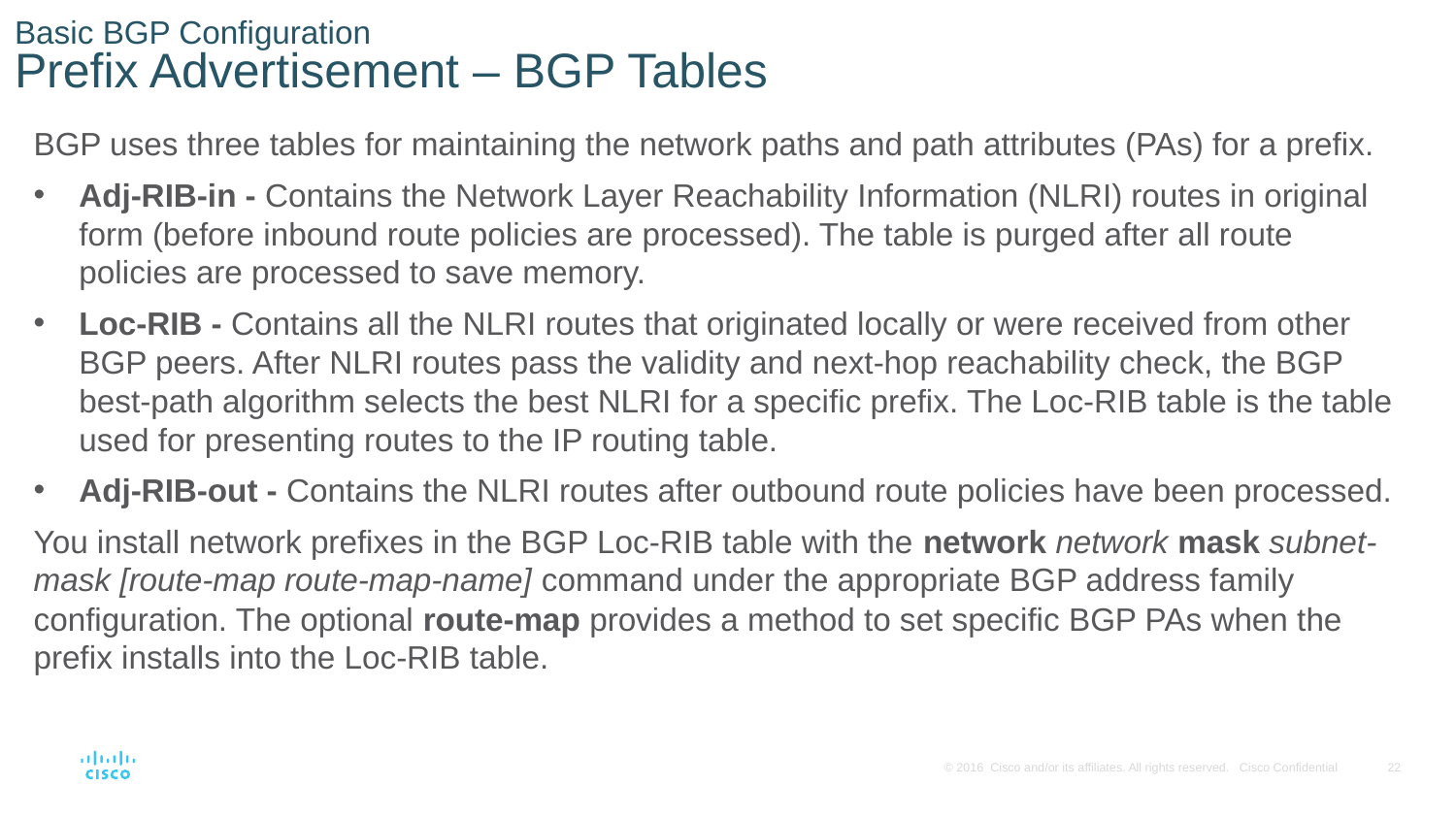

# Basic BGP Configuration Prefix Advertisement – BGP Tables
BGP uses three tables for maintaining the network paths and path attributes (PAs) for a prefix.
Adj-RIB-in - Contains the Network Layer Reachability Information (NLRI) routes in original form (before inbound route policies are processed). The table is purged after all route policies are processed to save memory.
Loc-RIB - Contains all the NLRI routes that originated locally or were received from other BGP peers. After NLRI routes pass the validity and next-hop reachability check, the BGP best-path algorithm selects the best NLRI for a specific prefix. The Loc-RIB table is the table used for presenting routes to the IP routing table.
Adj-RIB-out - Contains the NLRI routes after outbound route policies have been processed.
You install network prefixes in the BGP Loc-RIB table with the network network mask subnet-mask [route-map route-map-name] command under the appropriate BGP address family configuration. The optional route-map provides a method to set specific BGP PAs when the prefix installs into the Loc-RIB table.